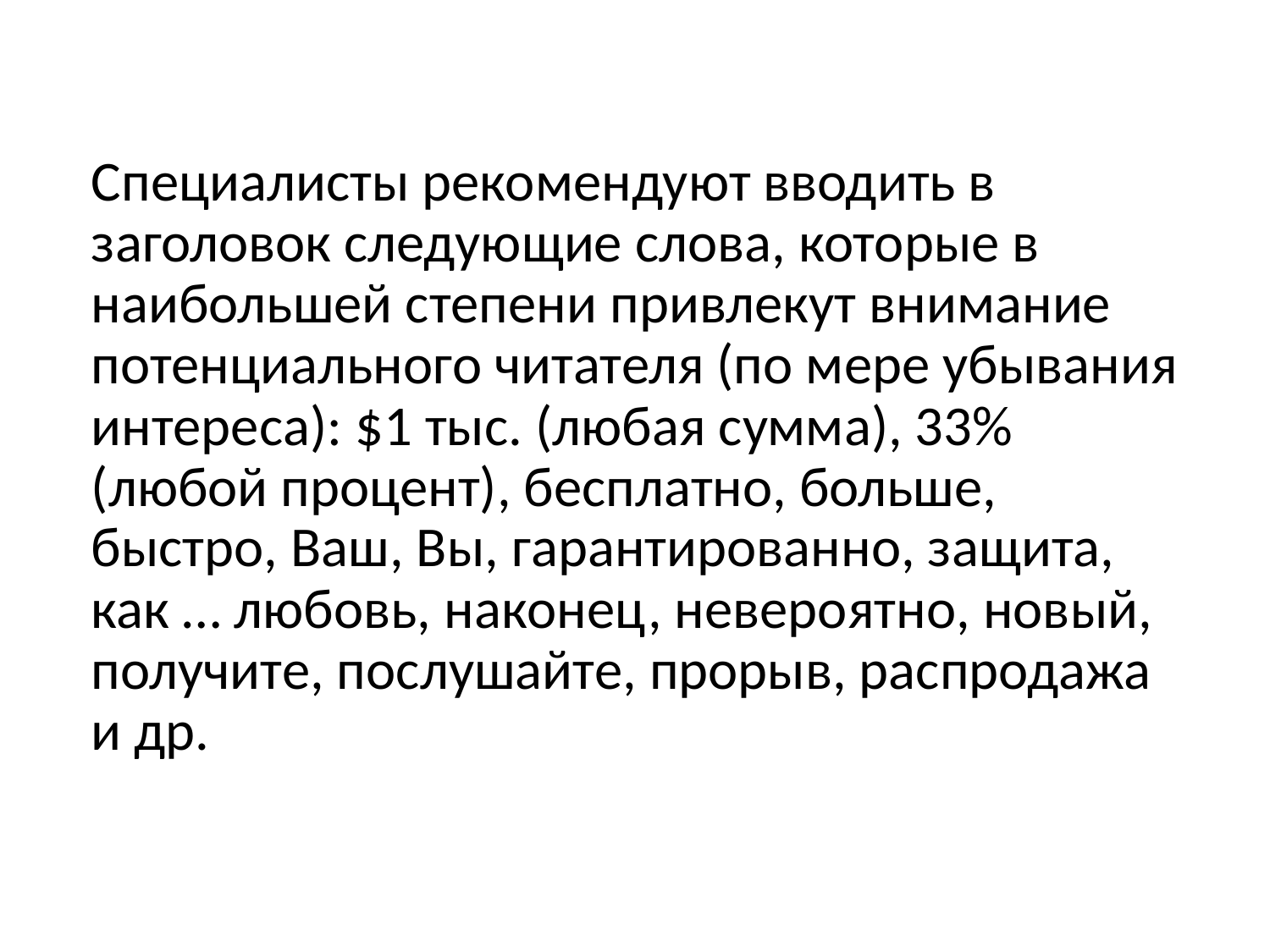

Специалисты рекомендуют вводить в заголовок следующие слова, которые в наибольшей степени привлекут внимание потенциального читателя (по мере убывания интереса): $1 тыс. (любая сумма), 33% (любой процент), бесплатно, больше, быстро, Ваш, Вы, гарантированно, защита, как … любовь, наконец, невероятно, новый, получите, послушайте, прорыв, распродажа и др.